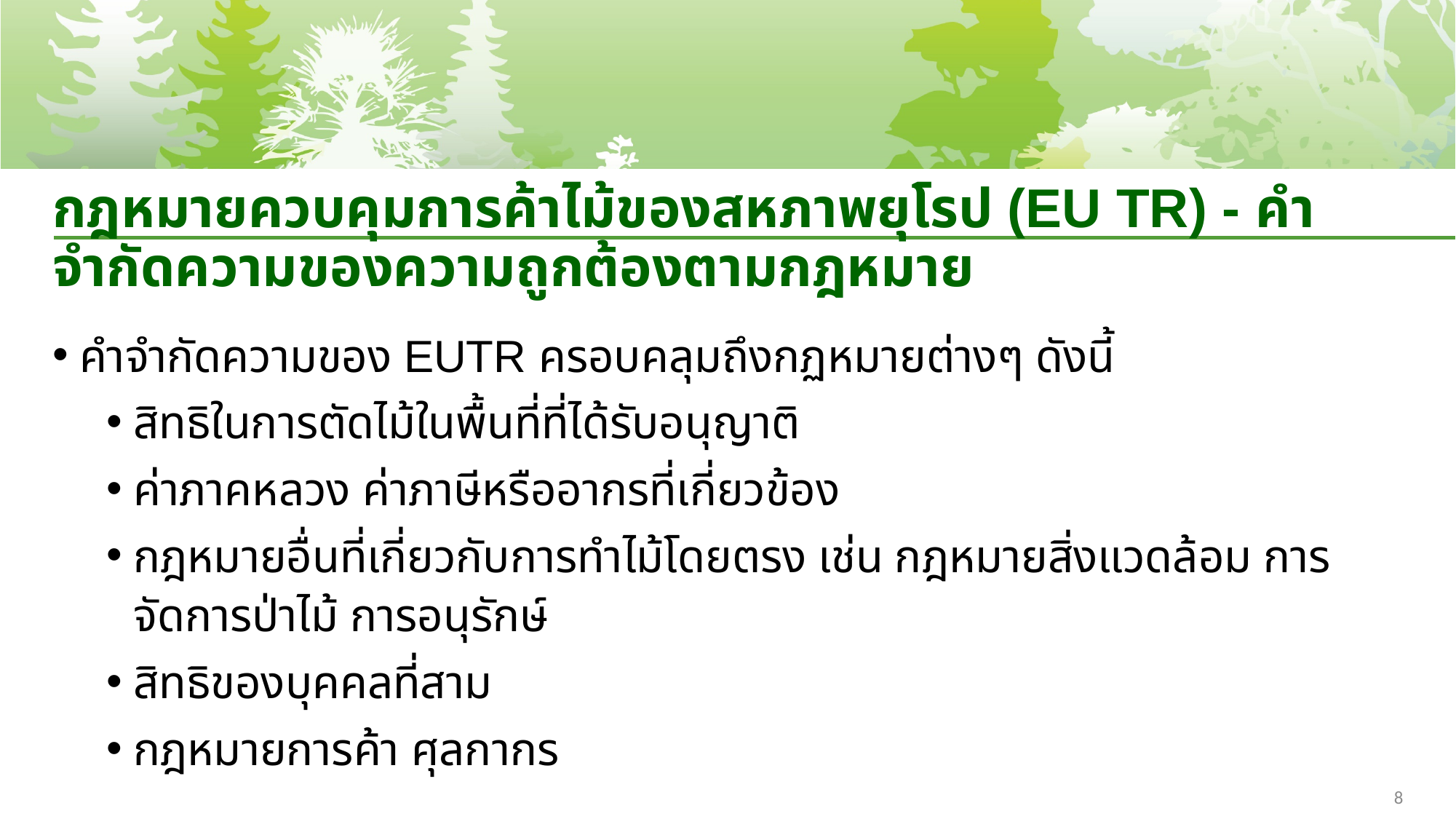

กฎหมายควบคุมการค้าไม้ของสหภาพยุโรป (EU TR) - คำจำกัดความของความถูกต้องตามกฎหมาย
คำจำกัดความของ EUTR ครอบคลุมถึงกฏหมายต่างๆ ดังนี้
สิทธิในการตัดไม้ในพื้นที่ที่ได้รับอนุญาติ
ค่าภาคหลวง ค่าภาษีหรืออากรที่เกี่ยวข้อง
กฎหมายอื่นที่เกี่ยวกับการทำไม้โดยตรง เช่น กฎหมายสิ่งแวดล้อม การจัดการป่าไม้ การอนุรักษ์
สิทธิของบุคคลที่สาม
กฎหมายการค้า ศุลกากร
8